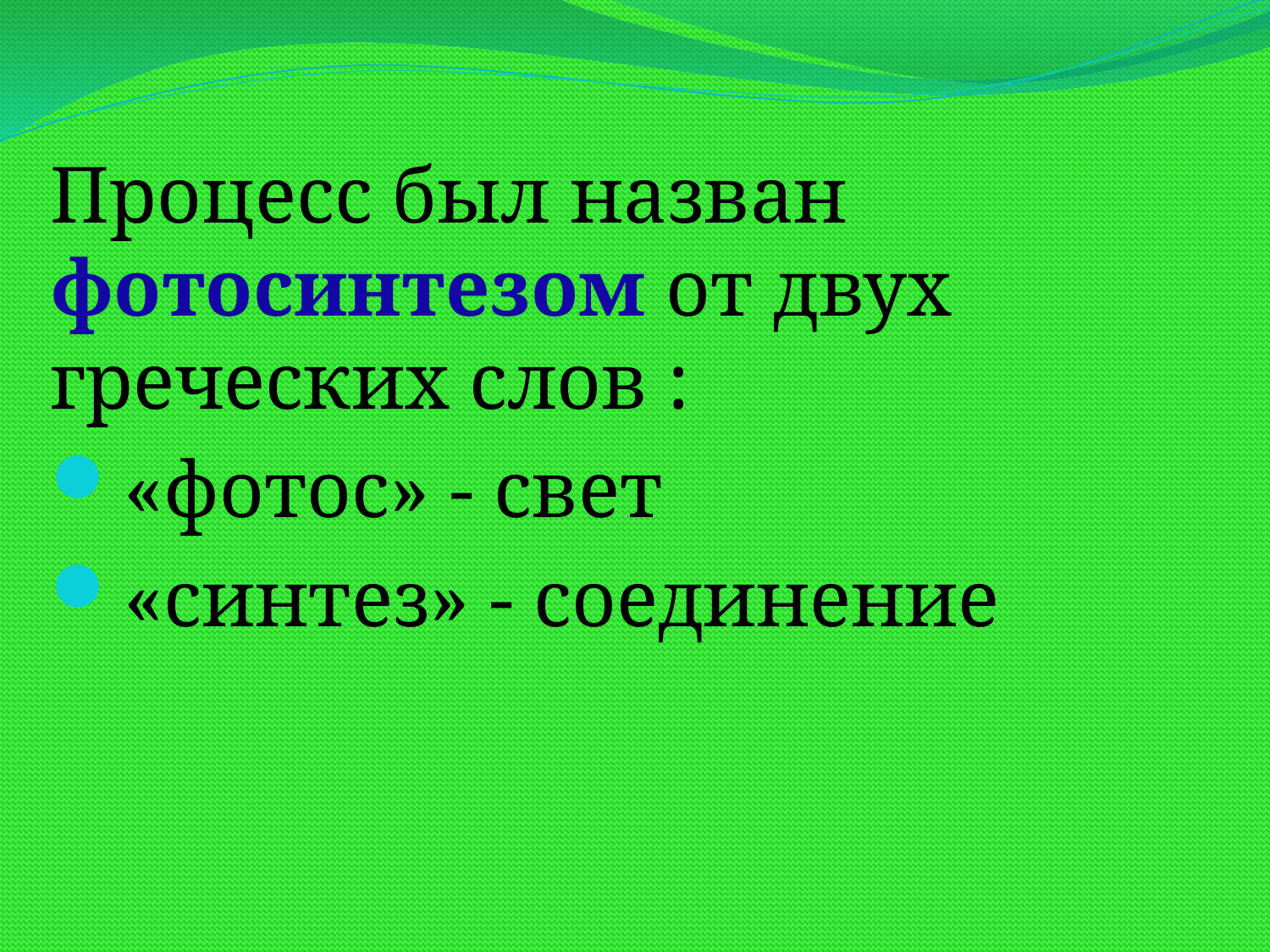

Процесс был назван фотосинтезом от двух греческих слов :
«фотос» - свет
«синтез» - соединение